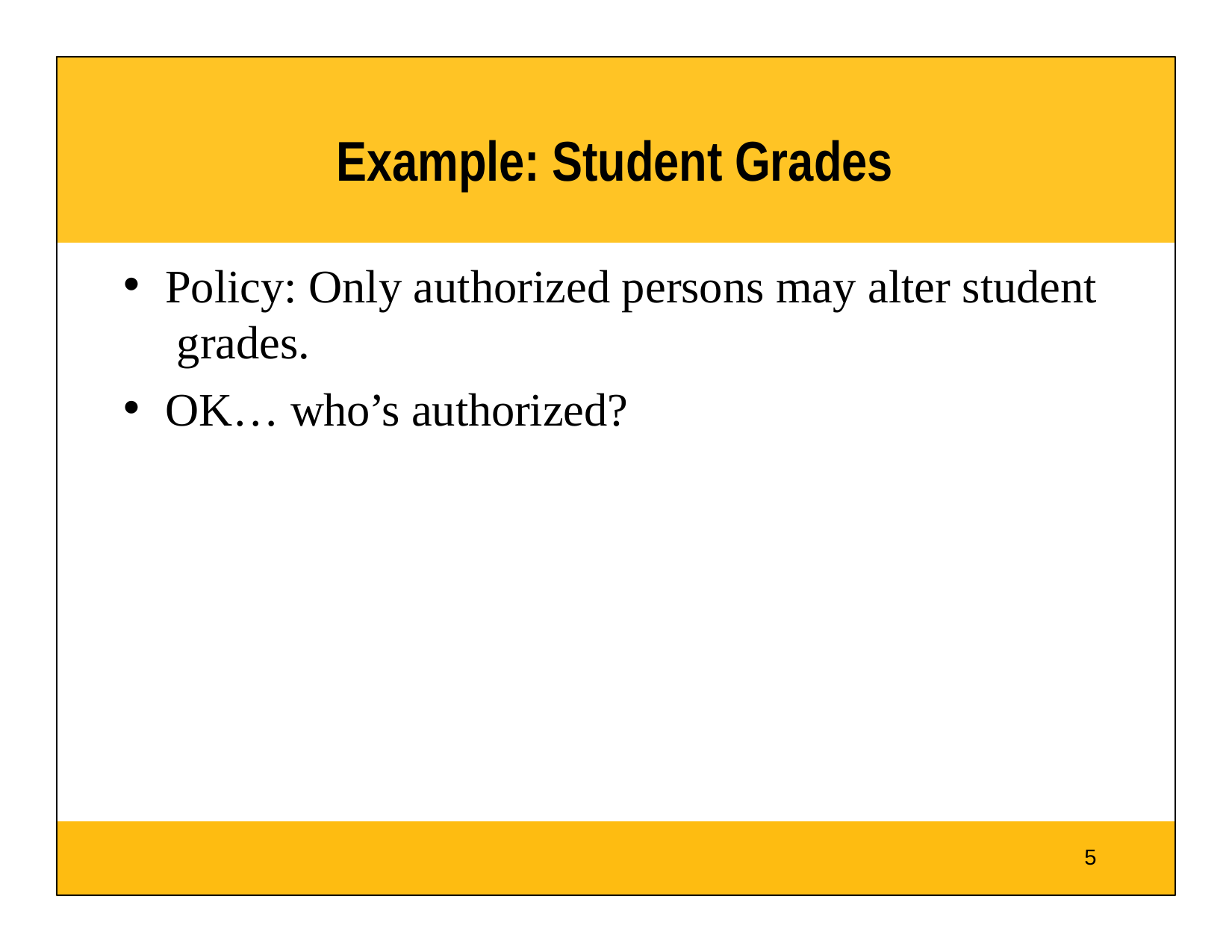

# Example: Student Grades
Policy: Only authorized persons may alter student  grades.
OK… who’s authorized?
5